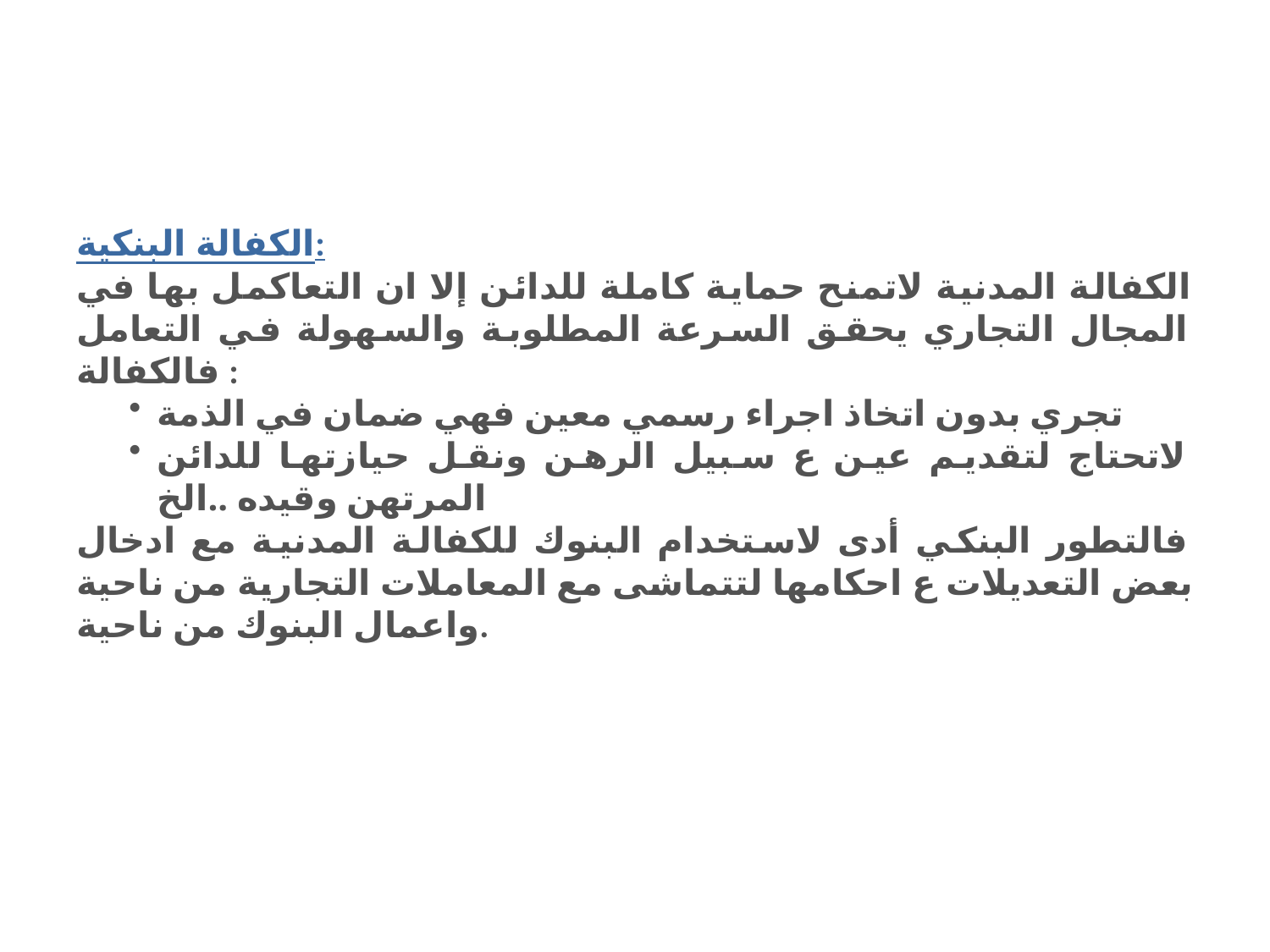

الكفالة البنكية:
الكفالة المدنية لاتمنح حماية كاملة للدائن إلا ان التعاكمل بها في المجال التجاري يحقق السرعة المطلوبة والسهولة في التعامل فالكفالة :
تجري بدون اتخاذ اجراء رسمي معين فهي ضمان في الذمة
لاتحتاج لتقديم عين ع سبيل الرهن ونقل حيازتها للدائن المرتهن وقيده ..الخ
فالتطور البنكي أدى لاستخدام البنوك للكفالة المدنية مع ادخال بعض التعديلات ع احكامها لتتماشى مع المعاملات التجارية من ناحية واعمال البنوك من ناحية.